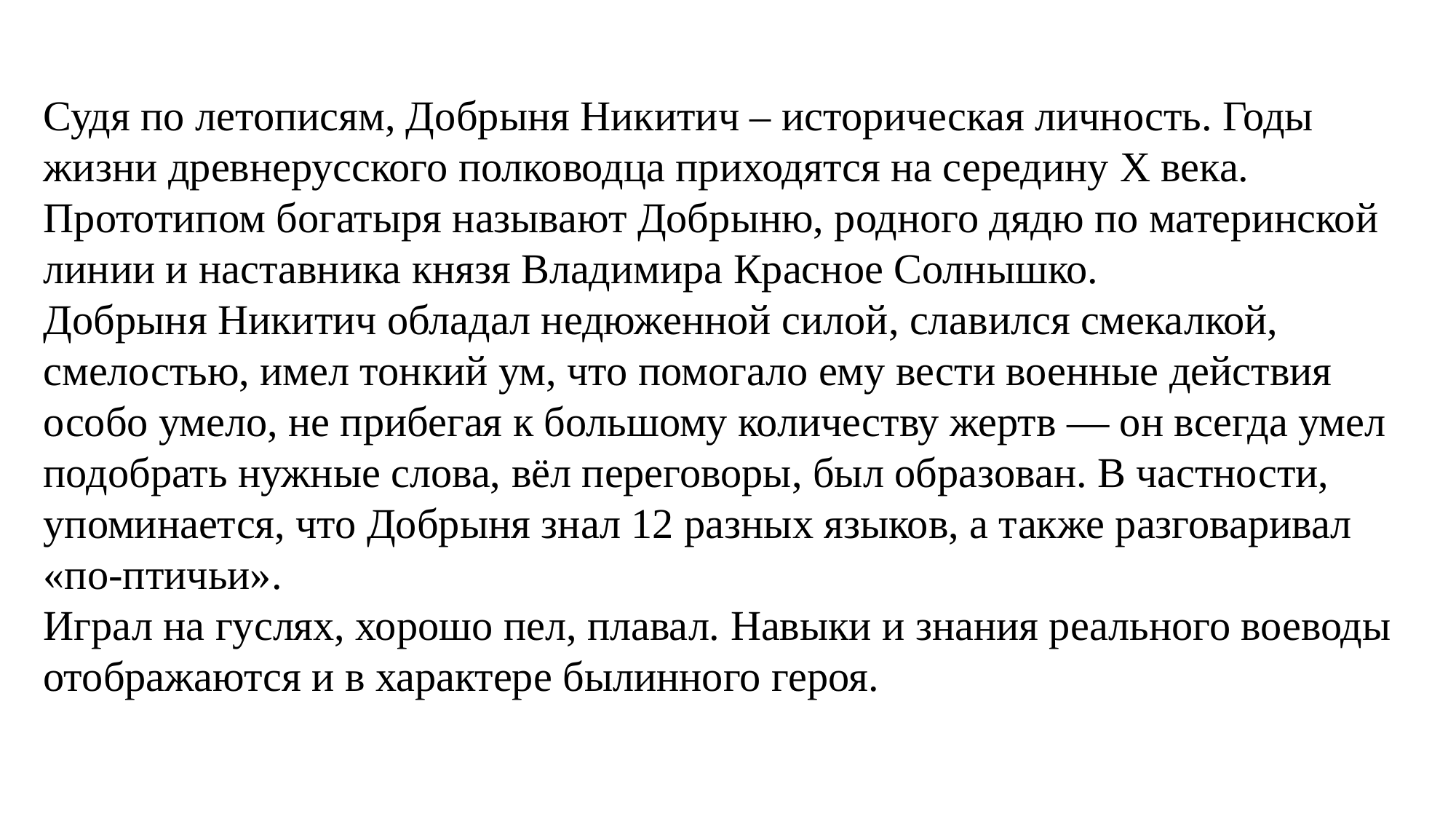

Судя по летописям, Добрыня Никитич – историческая личность. Годы жизни древнерусского полководца приходятся на середину X века. Прототипом богатыря называют Добрыню, родного дядю по материнской линии и наставника князя Владимира Красное Солнышко.
Добрыня Никитич обладал недюженной силой, славился смекалкой, смелостью, имел тонкий ум, что помогало ему вести военные действия особо умело, не прибегая к большому количеству жертв — он всегда умел подобрать нужные слова, вёл переговоры, был образован. В частности, упоминается, что Добрыня знал 12 разных языков, а также разговаривал «по-птичьи».
Играл на гуслях, хорошо пел, плавал. Навыки и знания реального воеводы отображаются и в характере былинного героя.